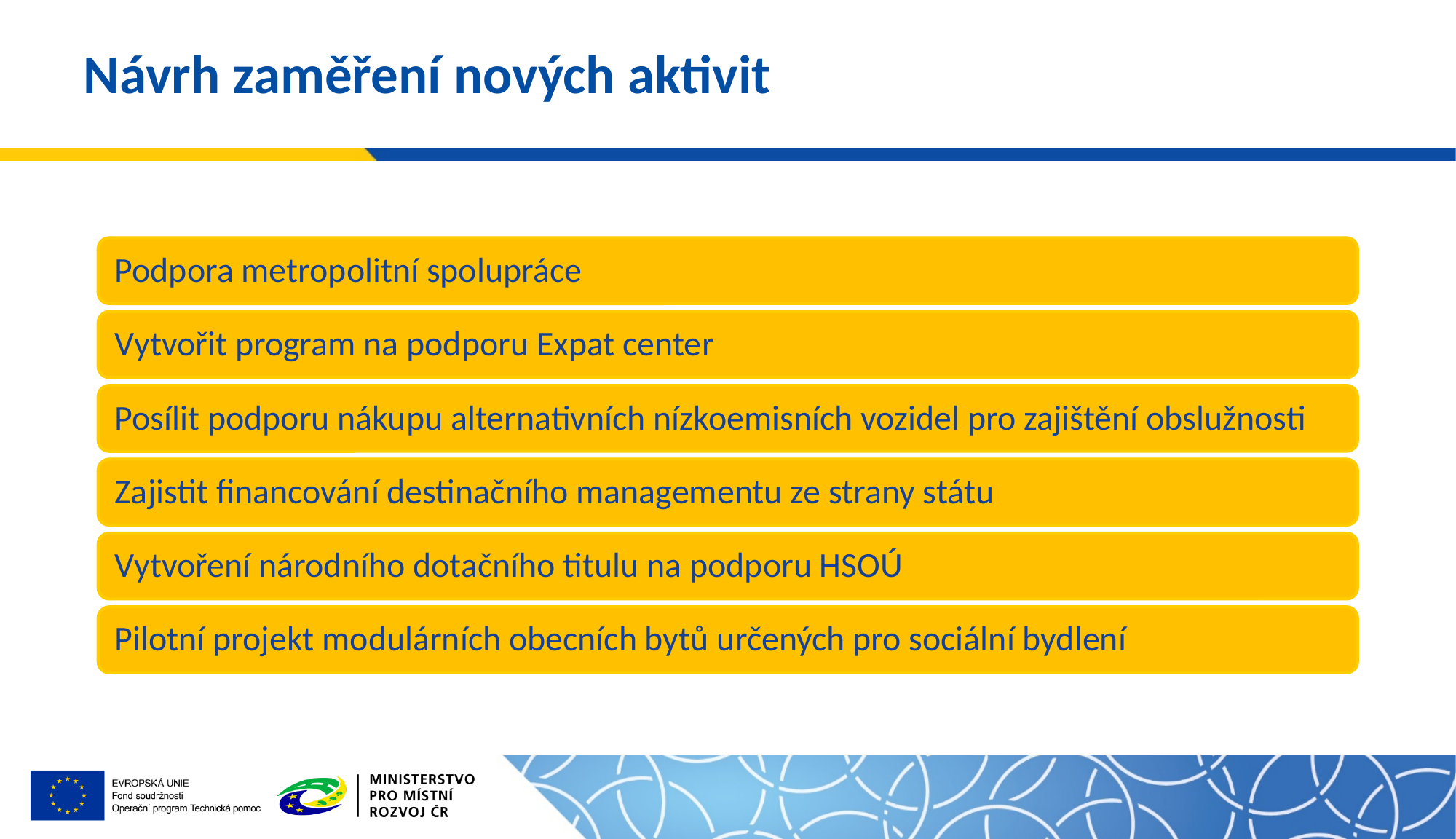

# Návrh zaměření nových aktivit
Podpora metropolitní spolupráce
Vytvořit program na podporu Expat center
Posílit podporu nákupu alternativních nízkoemisních vozidel pro zajištění obslužnosti
Zajistit financování destinačního managementu ze strany státu
Vytvoření národního dotačního titulu na podporu HSOÚ
Pilotní projekt modulárních obecních bytů určených pro sociální bydlení